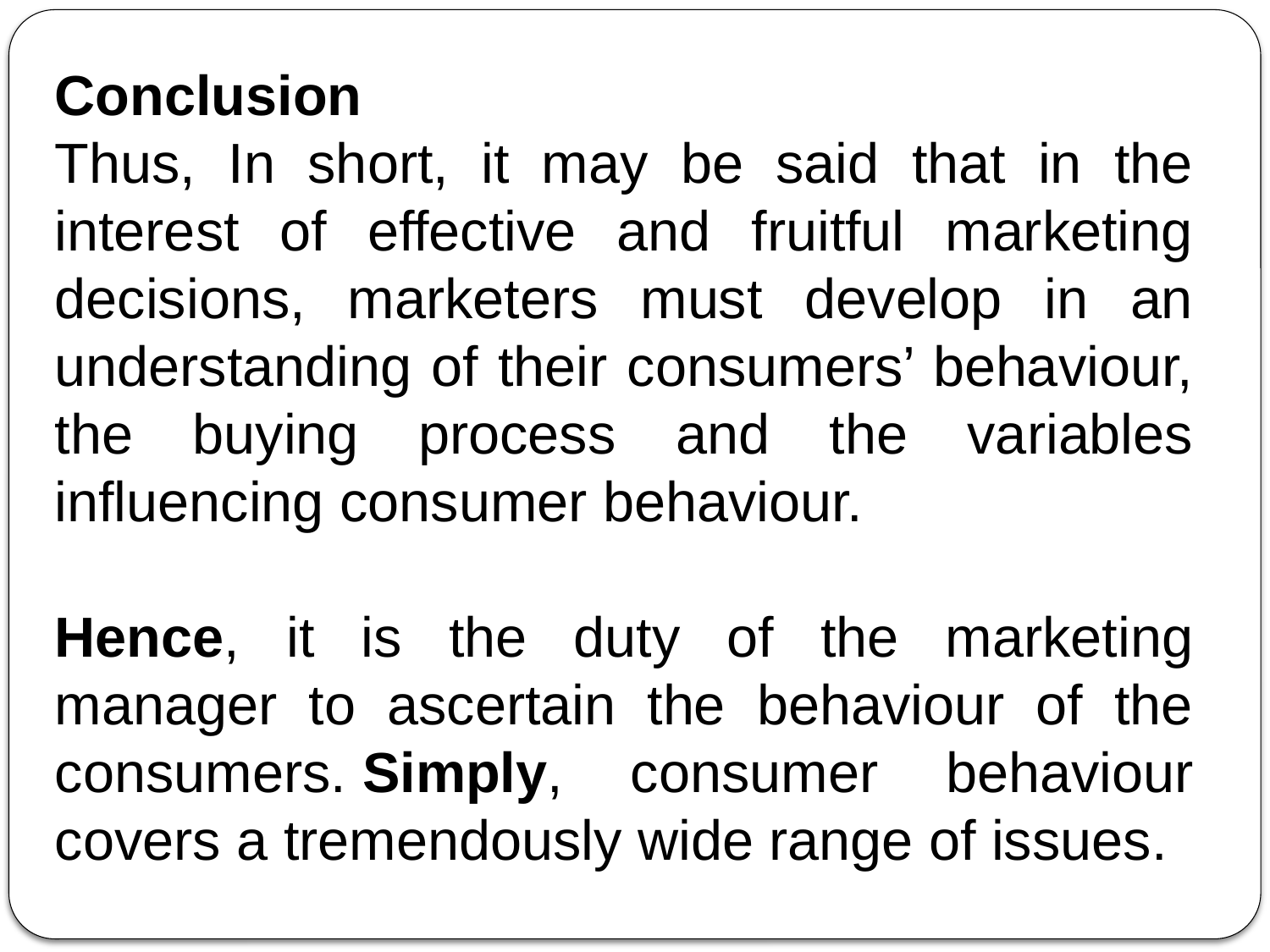

Conclusion
Thus, In short, it may be said that in the interest of effective and fruitful marketing decisions, marketers must develop in an understanding of their consumers’ behaviour, the buying process and the variables influencing consumer behaviour.

Hence, it is the duty of the marketing manager to ascertain the behaviour of the consumers. Simply, consumer behaviour covers a tremendously wide range of issues.